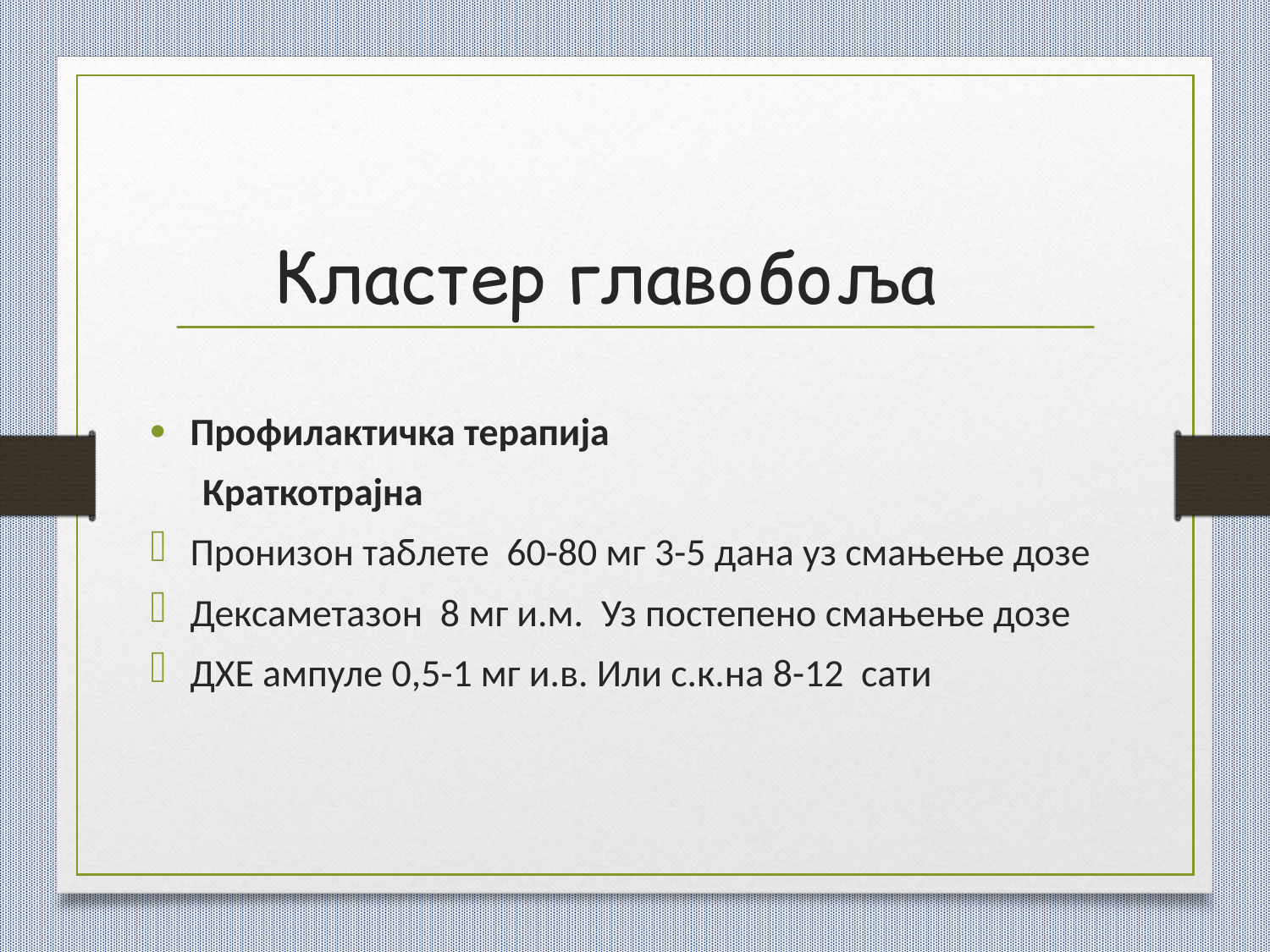

# Кластер главобоља
Профилактичка терапија
      Краткотрајна
Пронизон таблете  60-80 мг 3-5 дана уз смањење дозе
Дексаметазон  8 мг и.м.  Уз постепено смањење дозе
ДХЕ ампуле 0,5-1 мг и.в. Или с.к.на 8-12  сати